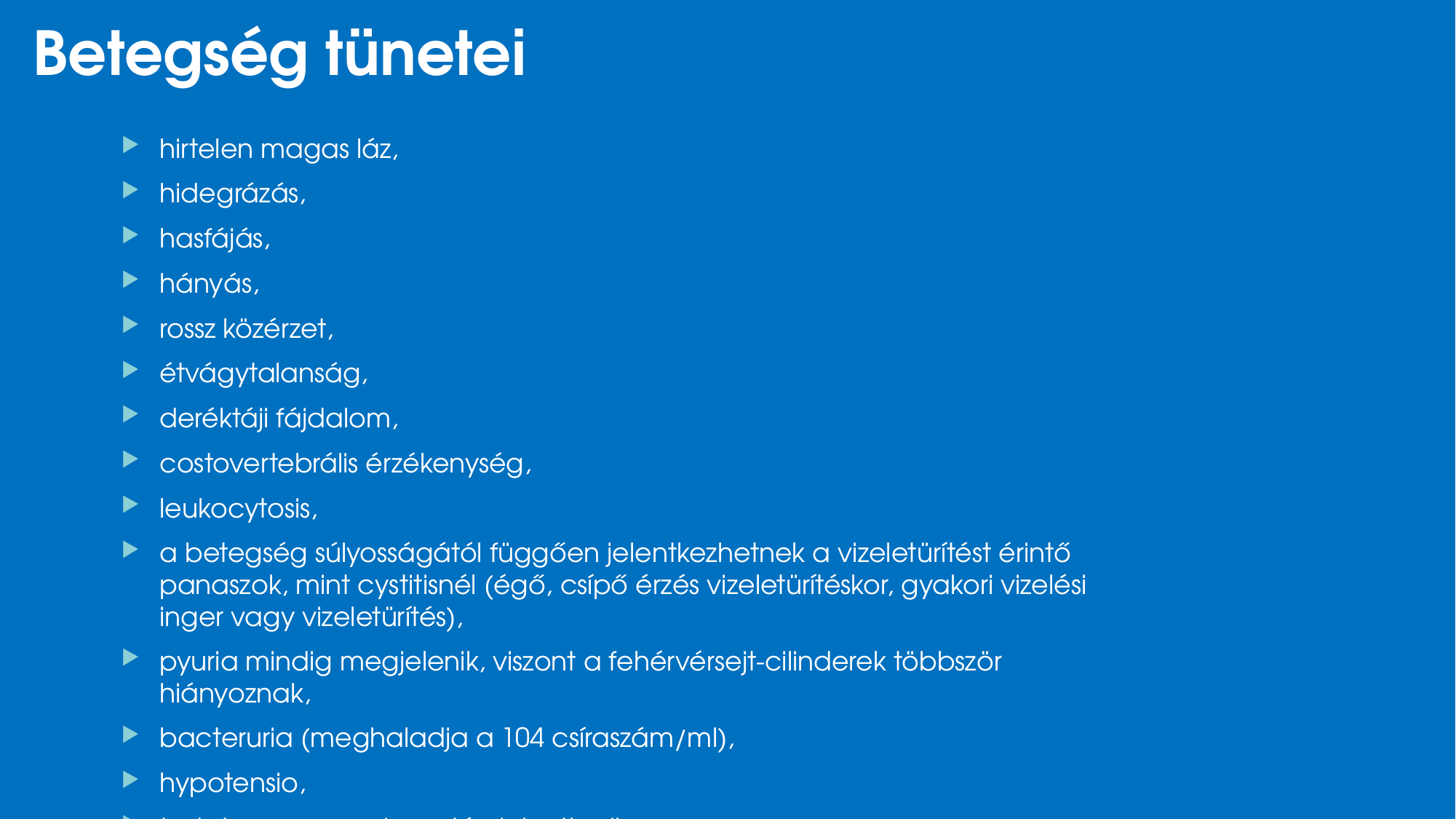

# Betegség tünetei
hirtelen magas láz,
hidegrázás,
hasfájás,
hányás,
rossz közérzet,
étvágytalanság,
deréktáji fájdalom,
costovertebrális érzékenység,
leukocytosis,
a betegség súlyosságától függően jelentkezhetnek a vizeletürítést érintő panaszok, mint cystitisnél (égő, csípő érzés vizeletürítéskor, gyakori vizelési inger vagy vizeletürítés),
pyuria mindig megjelenik, viszont a fehérvérsejt-cilinderek többször hiányoznak,
bacteruria (meghaladja a 104 csíraszám/ml),
hypotensio,
tudatzavar szepszis esetén jelentkezik